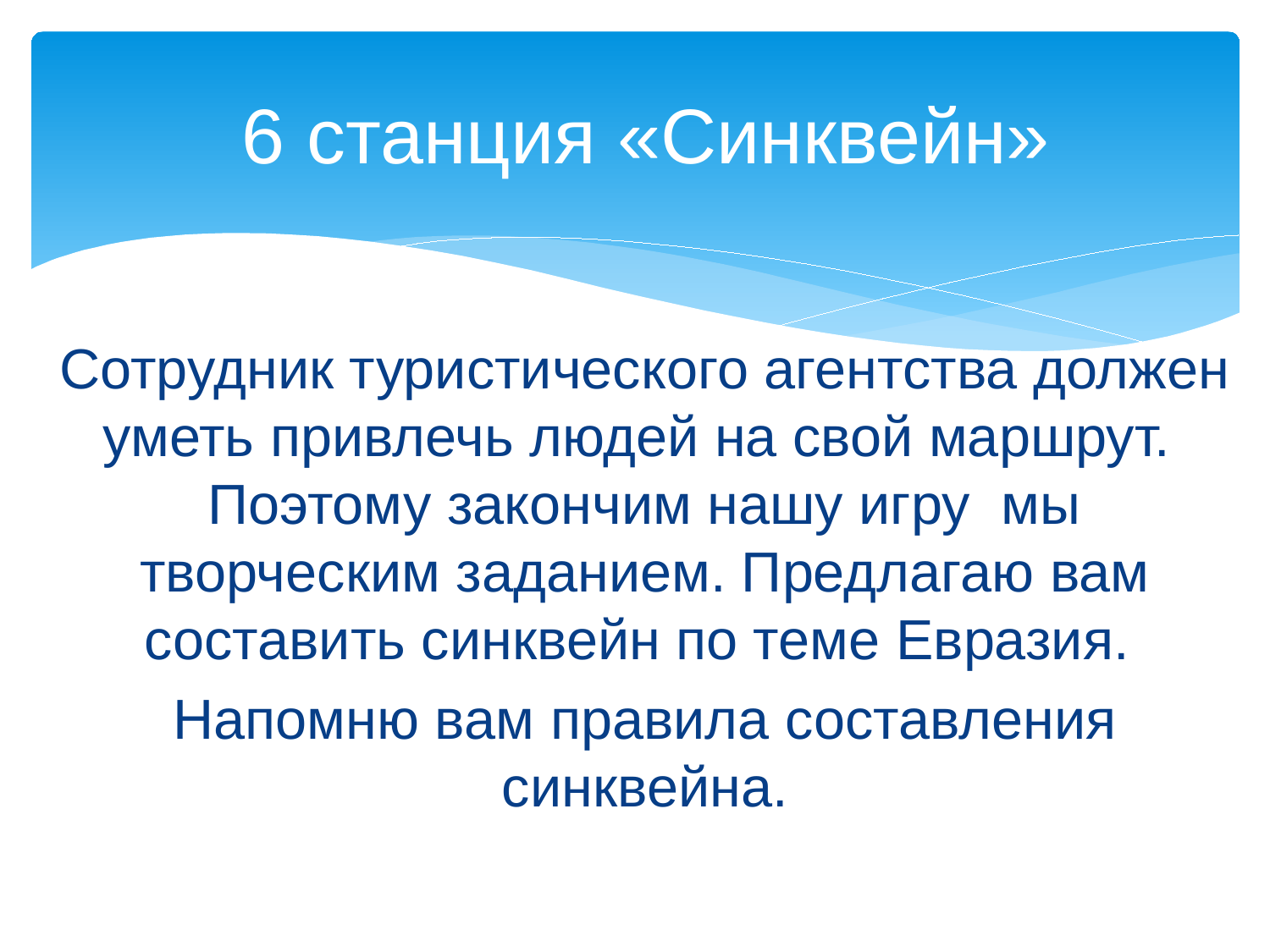

# 6 станция «Синквейн»
Сотрудник туристического агентства должен уметь привлечь людей на свой маршрут.  Поэтому закончим нашу игру  мы творческим заданием. Предлагаю вам составить синквейн по теме Евразия.
Напомню вам правила составления синквейна.